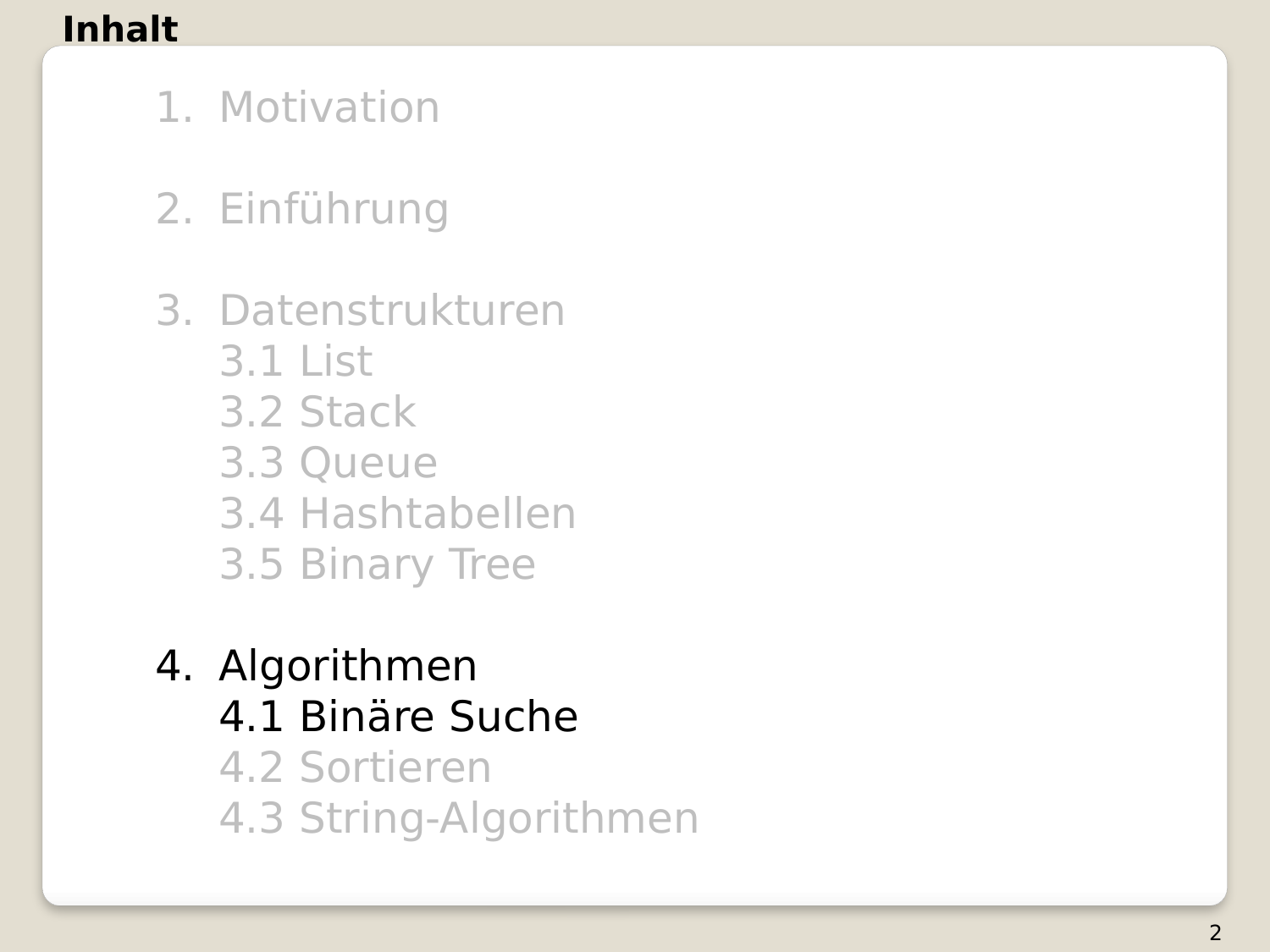

Inhalt
Motivation

Einführung

Datenstrukturen
3.1 List
3.2 Stack
3.3 Queue
3.4 Hashtabellen
3.5 Binary Tree

Algorithmen
4.1 Binäre Suche
4.2 Sortieren
4.3 String-Algorithmen